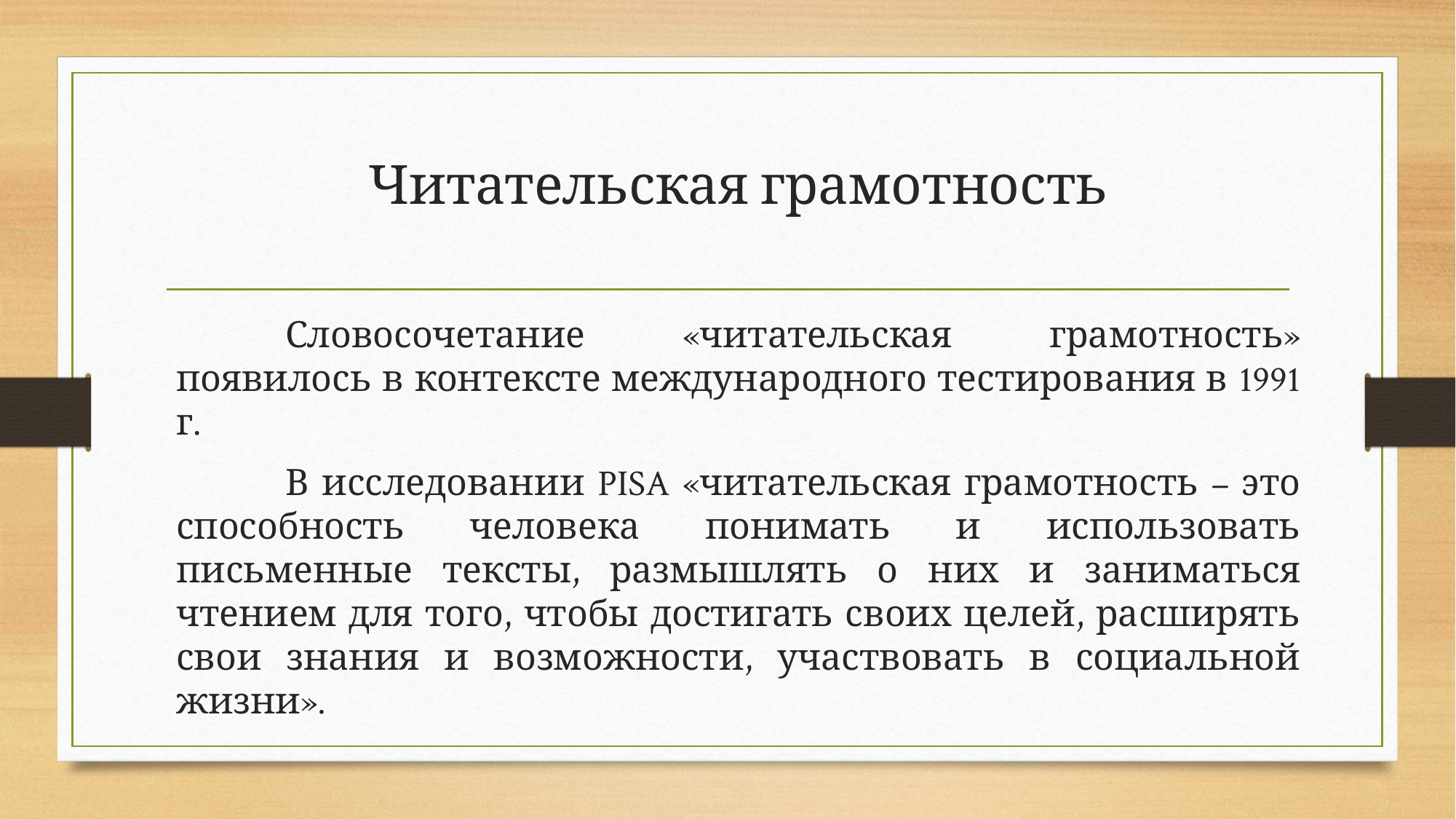

# Читательская грамотность
	Словосочетание «читательская грамотность» появилось в контексте международного тестирования в 1991 г.
	В исследовании PISA «читательская грамотность – это способность человека понимать и использовать письменные тексты, размышлять о них и заниматься чтением для того, чтобы достигать своих целей, расширять свои знания и возможности, участвовать в социальной жизни».